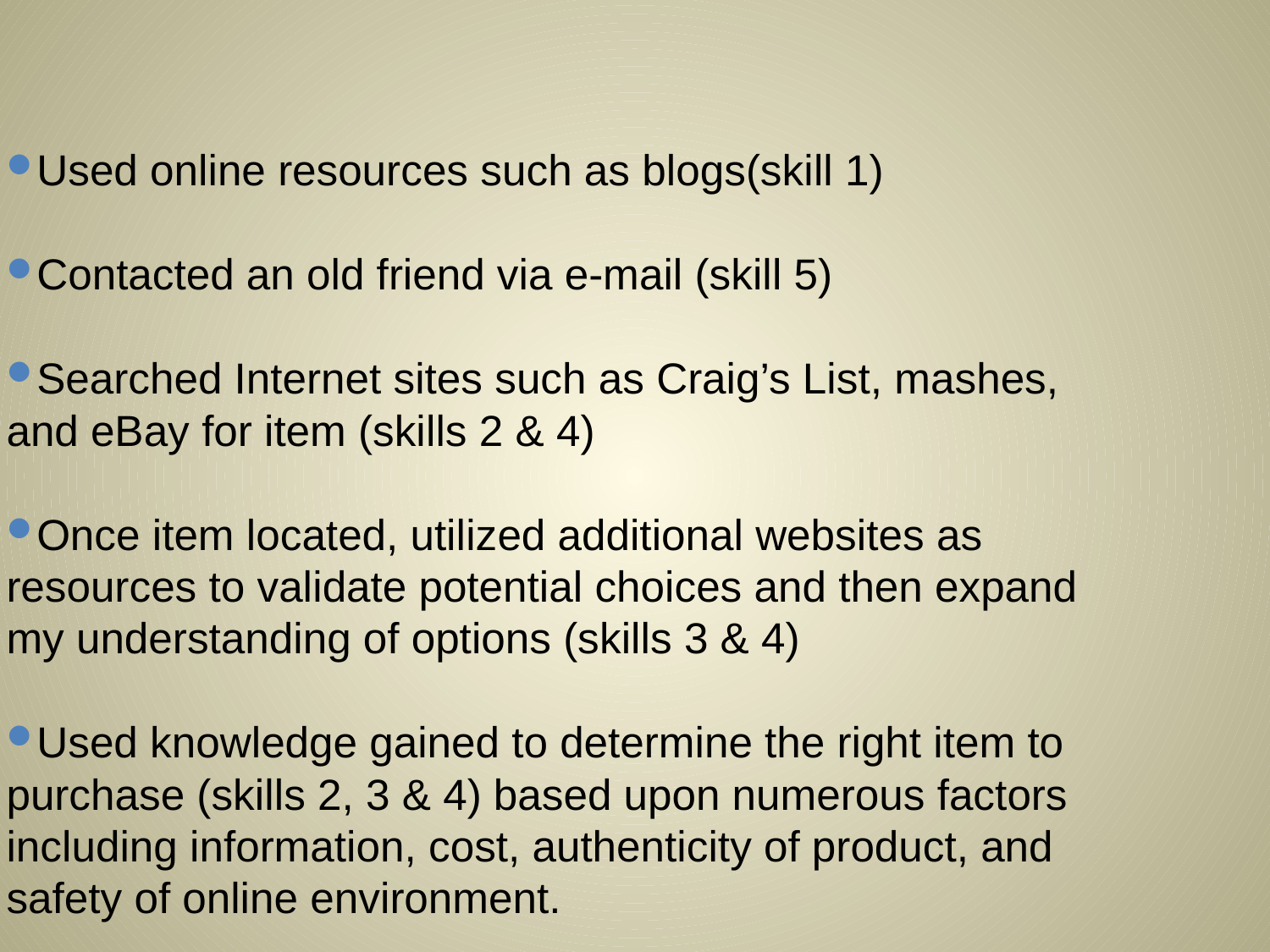

Used online resources such as blogs(skill 1)

Contacted an old friend via e-mail (skill 5)

Searched Internet sites such as Craig’s List, mashes, and eBay for item (skills 2 & 4)

Once item located, utilized additional websites as resources to validate potential choices and then expand my understanding of options (skills 3 & 4)

Used knowledge gained to determine the right item to purchase (skills 2, 3 & 4) based upon numerous factors including information, cost, authenticity of product, and safety of online environment.